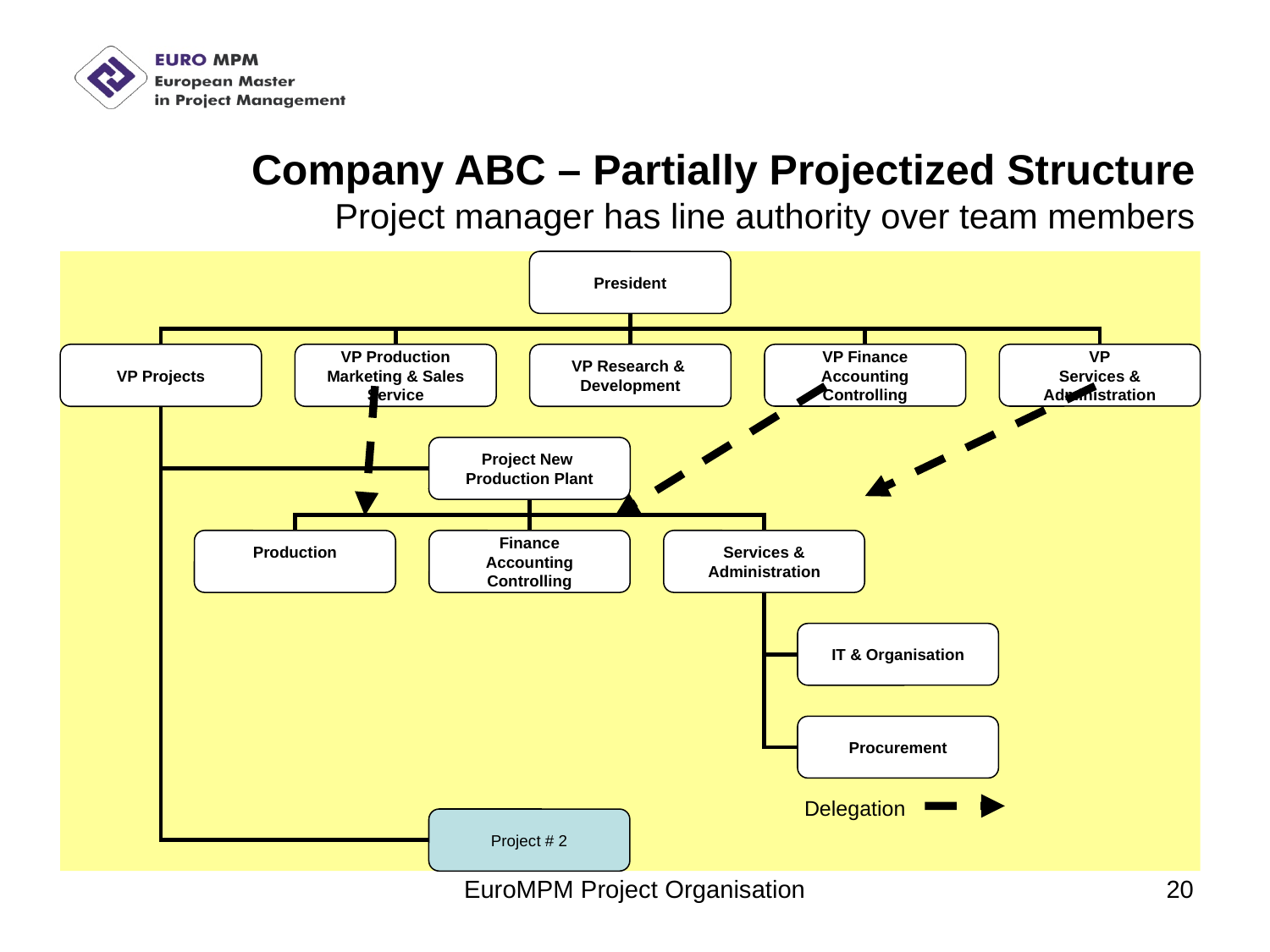

Company ABC – Partially Projectized Structure
Project manager has line authority over team members

President
VP Projects

VP Production
Marketing & Sales
Service

VP Research &
Development
VP Finance
Accounting
Controlling
VP
Services &
Administration
Project New
Production Plant
Production

Finance
Accounting
Controlling
Services &
Administration
IT & Organisation
Procurement
Project # 2

Delegation

EuroMPM Project Organisation
20